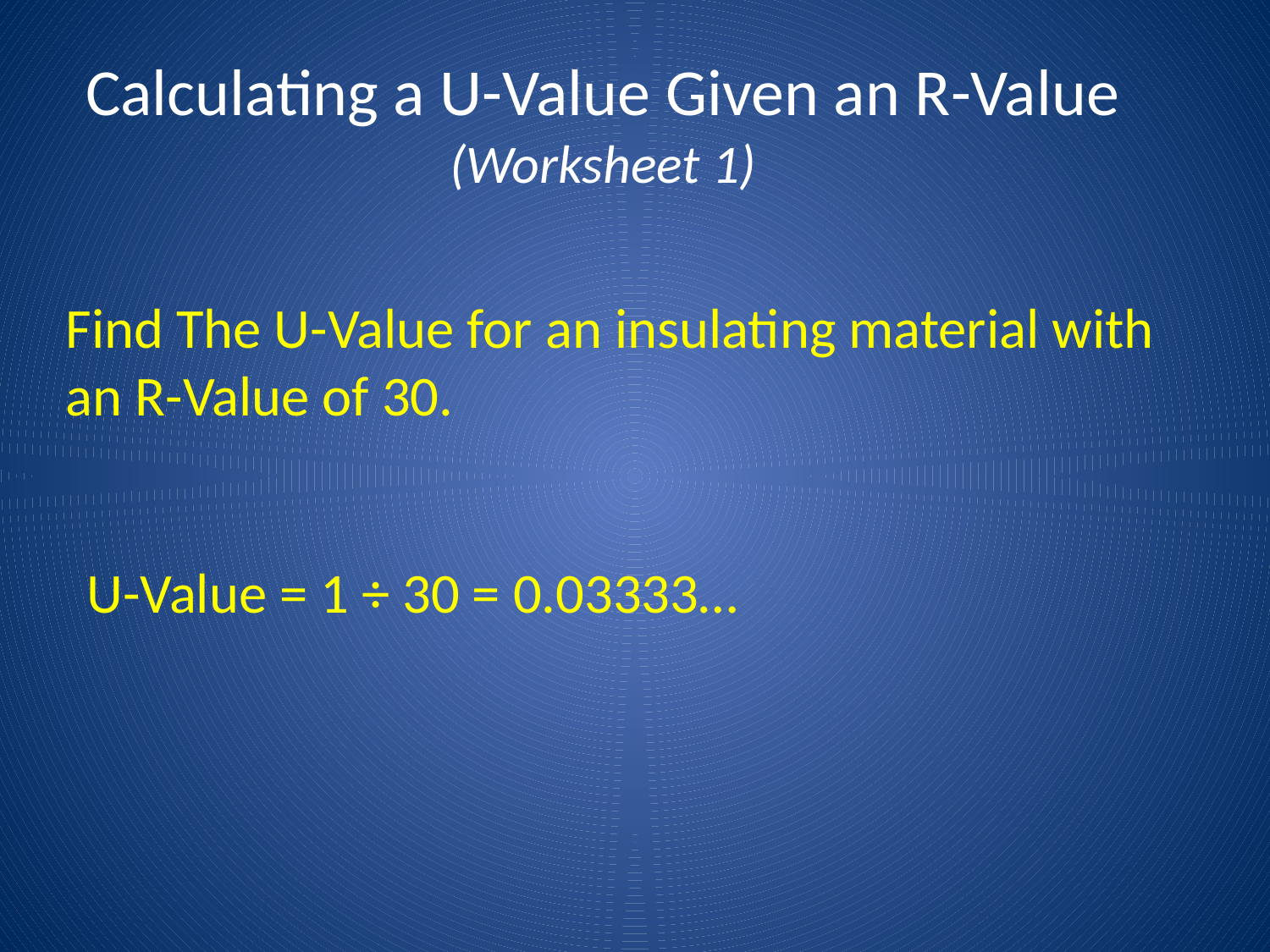

# Calculating a U-Value Given an R-Value (Worksheet 1)
Find The U-Value for an insulating material with an R-Value of 30.

U-Value = 1 ÷ 30 = 0.03333…